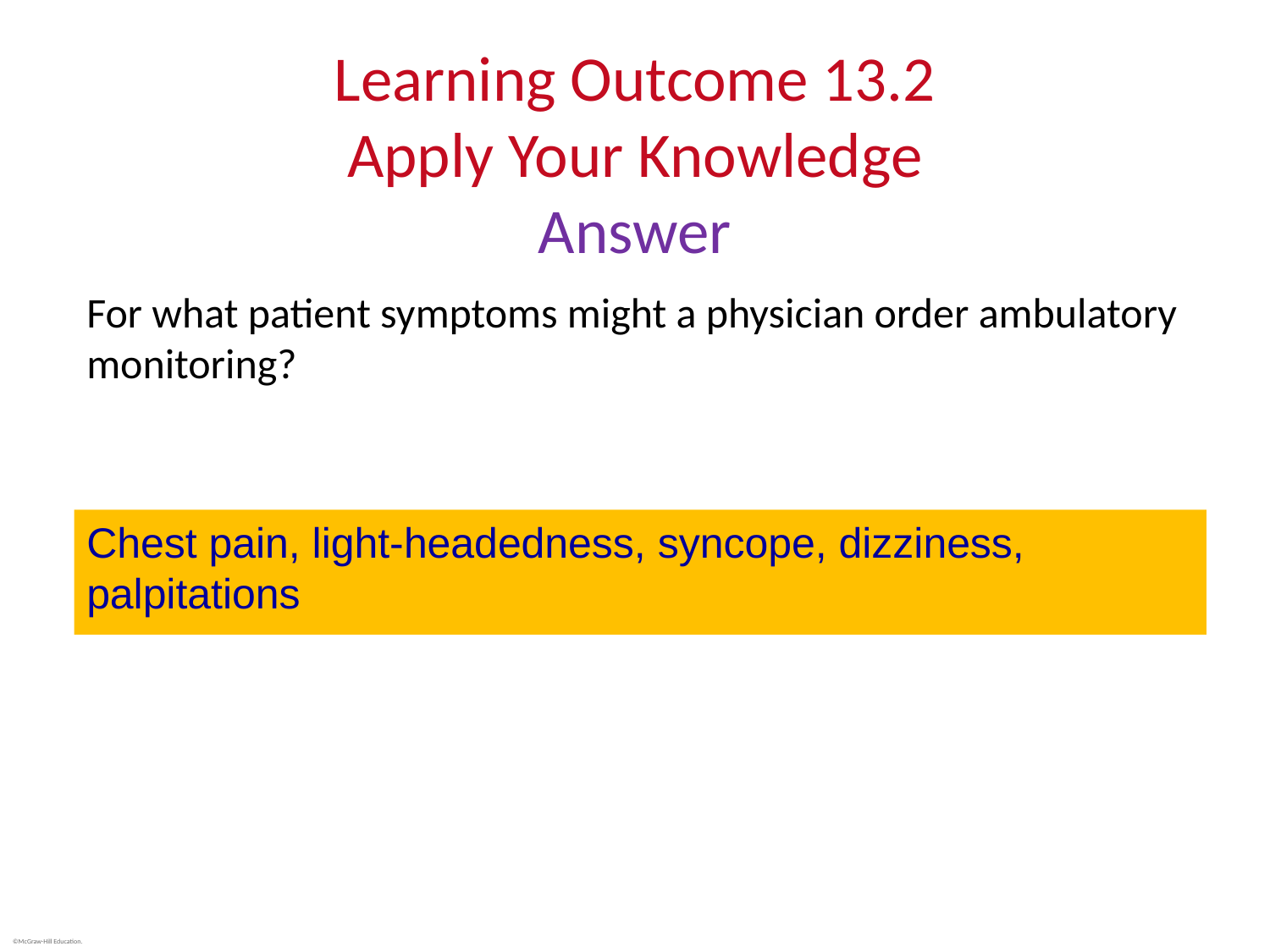

# Learning Outcome 13.2 Apply Your Knowledge Answer
For what patient symptoms might a physician order ambulatory monitoring?
Chest pain, light-headedness, syncope, dizziness, palpitations